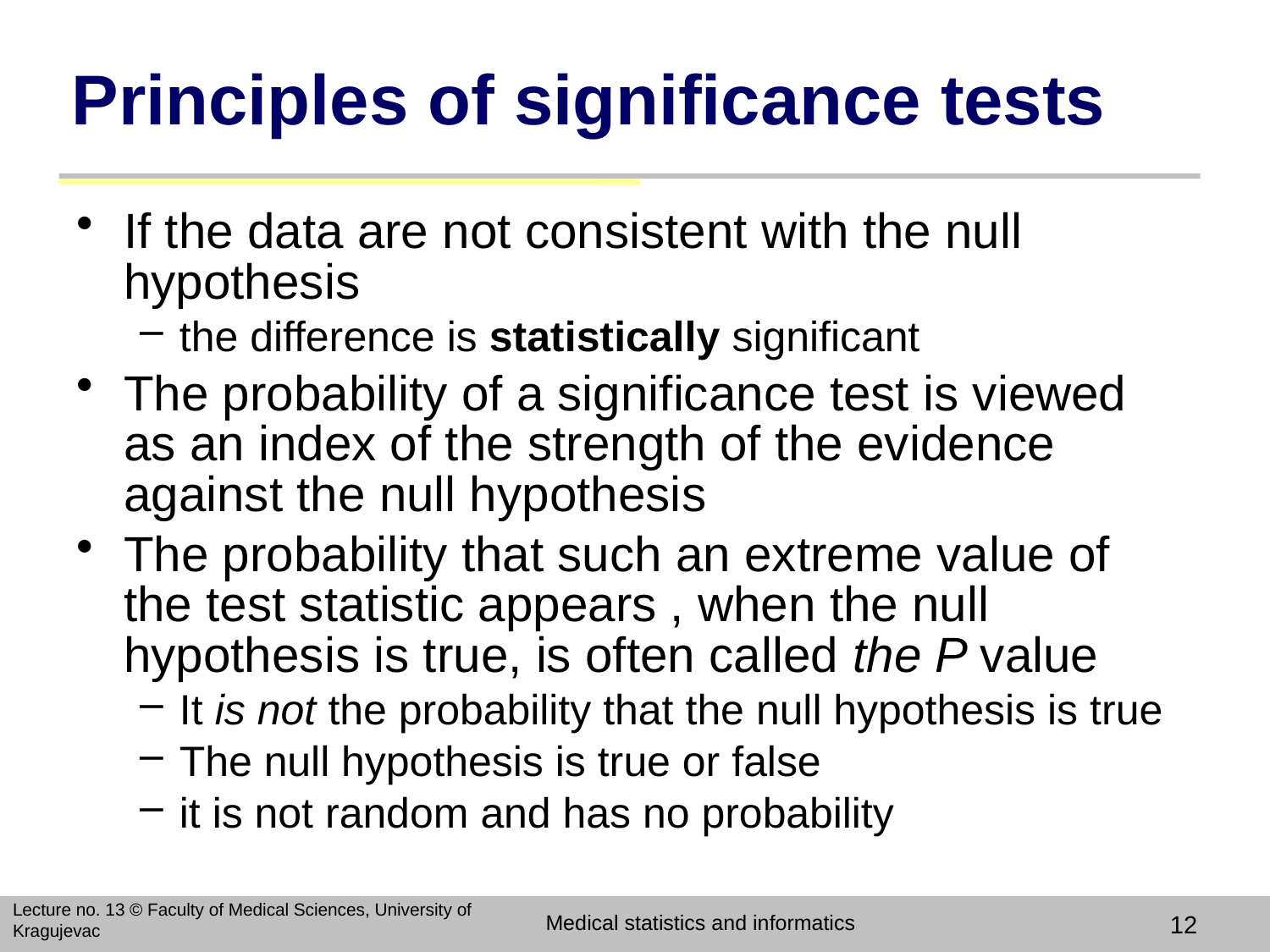

# Principles of significance tests
If the data are not consistent with the null hypothesis
the difference is statistically significant
The probability of a significance test is viewed as an index of the strength of the evidence against the null hypothesis
The probability that such an extreme value of the test statistic appears , when the null hypothesis is true, is often called the P value
It is not the probability that the null hypothesis is true
The null hypothesis is true or false
it is not random and has no probability
Lecture no. 13 © Faculty of Medical Sciences, University of Kragujevac
Medical statistics and informatics
12